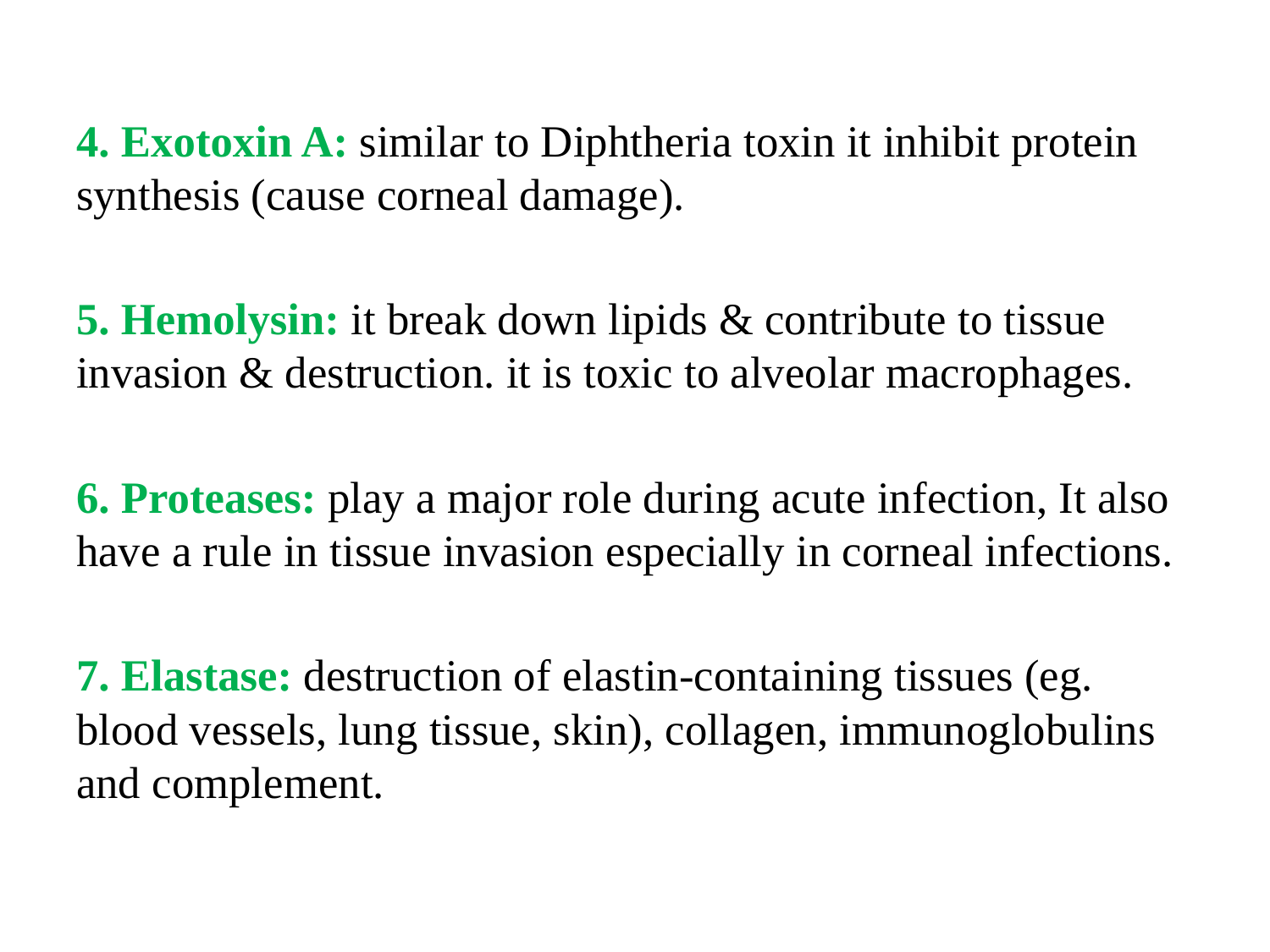

#
4. Exotoxin A: similar to Diphtheria toxin it inhibit protein synthesis (cause corneal damage).

5. Hemolysin: it break down lipids & contribute to tissue invasion & destruction. it is toxic to alveolar macrophages.

6. Proteases: play a major role during acute infection, It also have a rule in tissue invasion especially in corneal infections.

7. Elastase: destruction of elastin-containing tissues (eg. blood vessels, lung tissue, skin), collagen, immunoglobulins and complement.